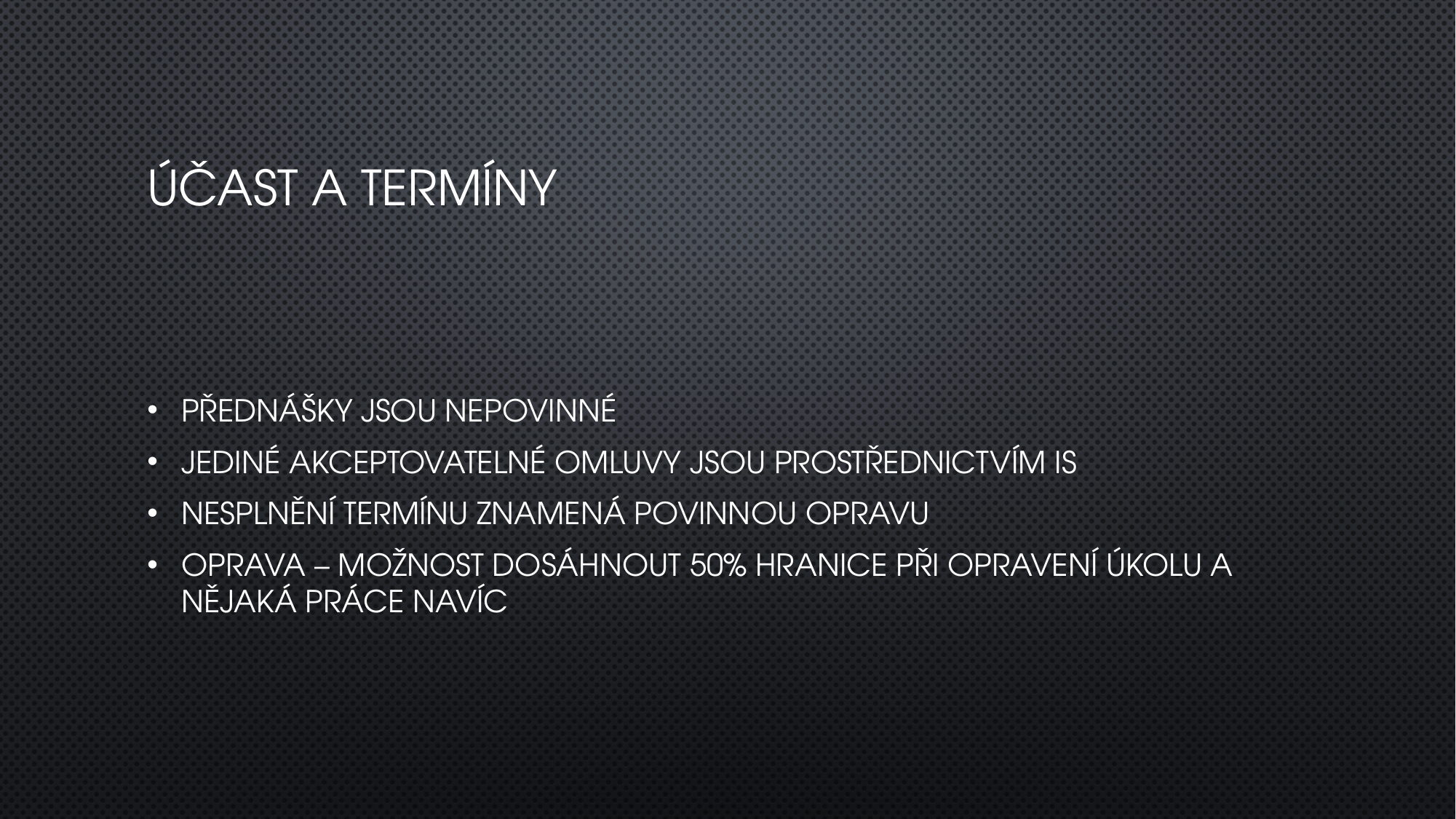

# Účast a termíny
Přednášky jsou nepovinné
Jediné akceptovatelné omluvy jsou prostřednictvím IS
Nesplnění termínu znamená povinnou opravu
Oprava – možnost dosáhnout 50% hranice při opravení úkolu a nějaká práce navíc